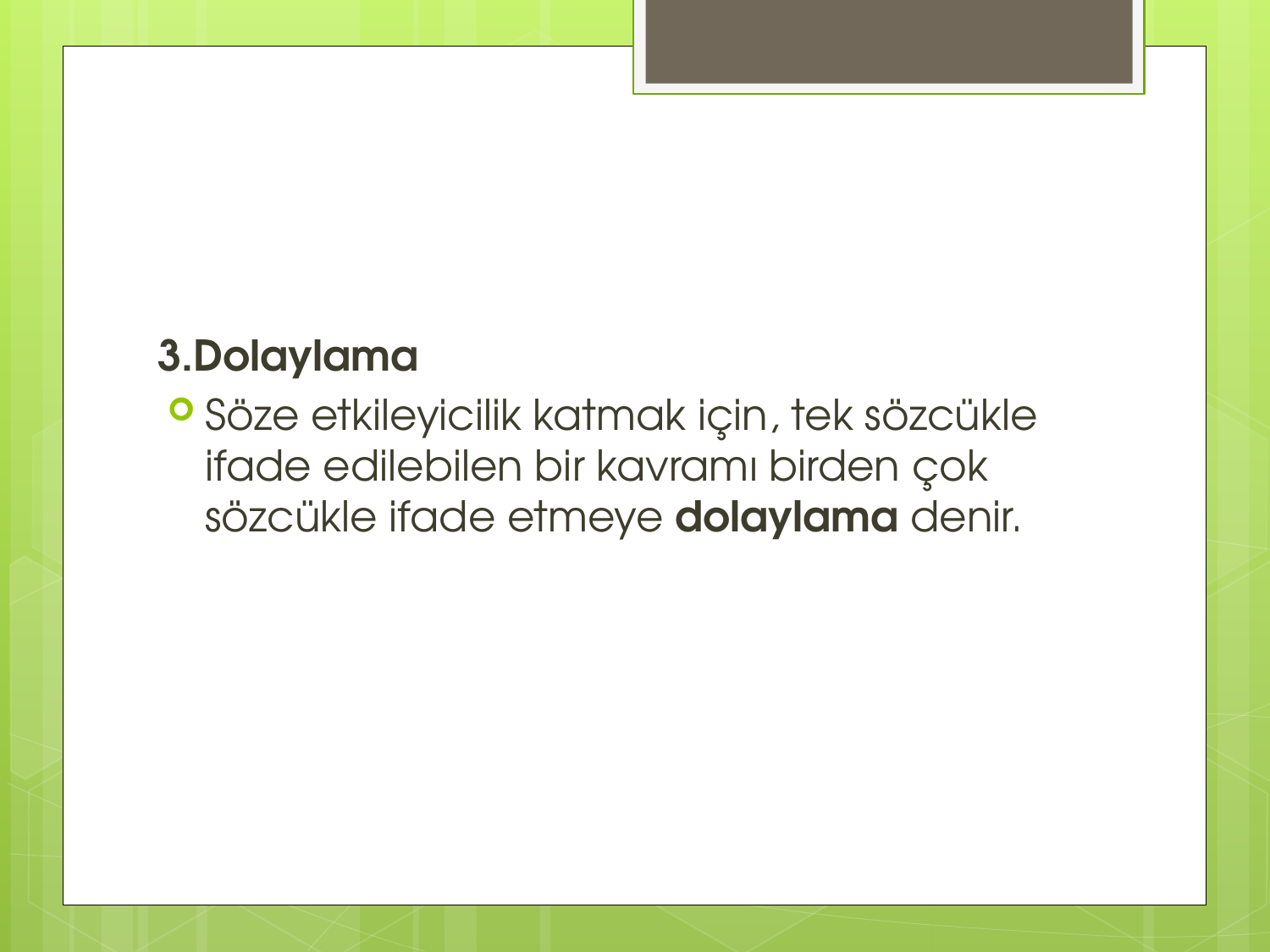

#
3.Dolaylama
Söze etkileyicilik katmak için, tek sözcükle ifade edilebilen bir kavramı birden çok sözcükle ifade etmeye dolaylama denir.